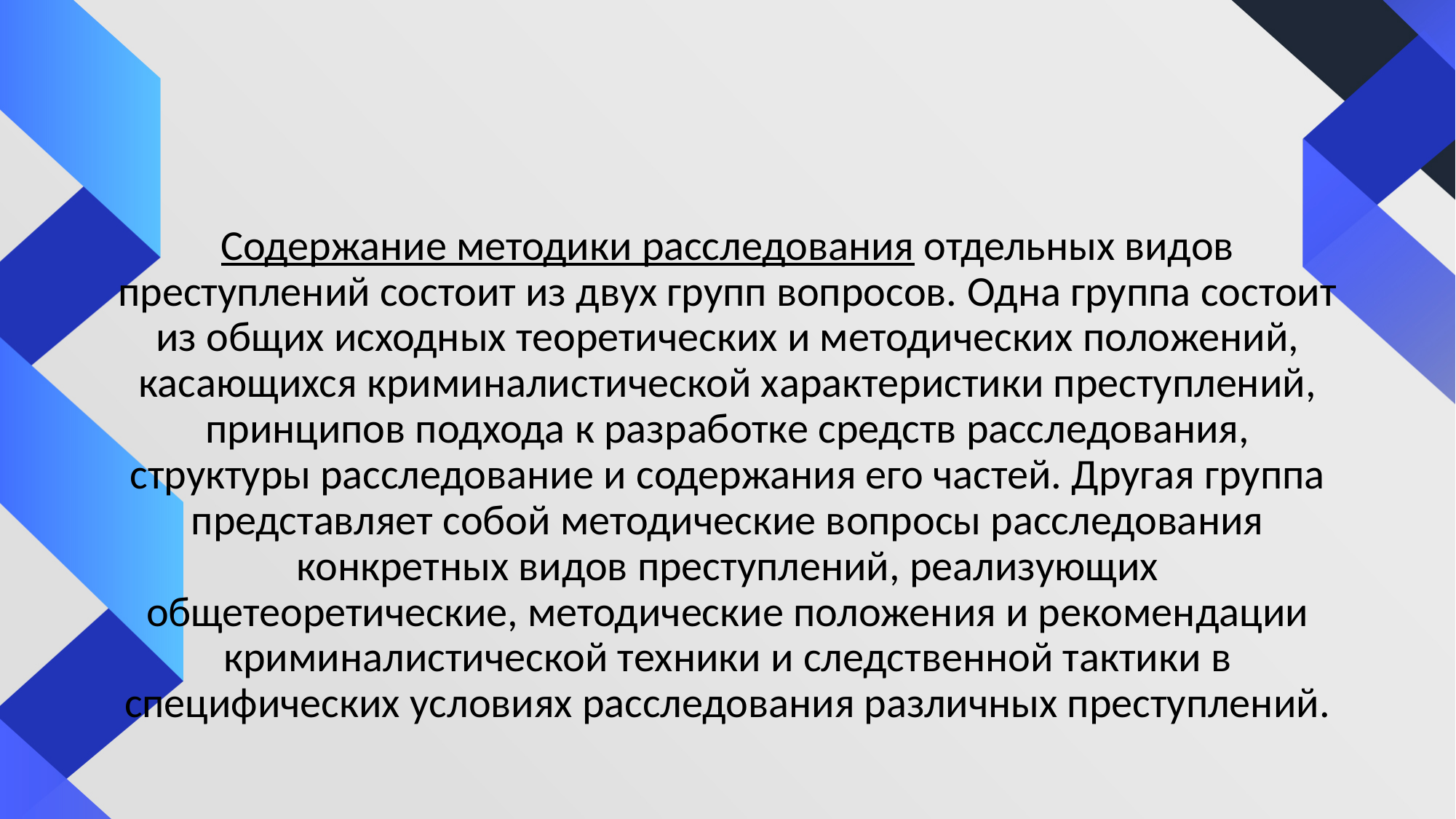

#
Содержание методики расследования отдельных видов преступлений состоит из двух групп вопросов. Одна группа состоит из общих исходных теоретических и методических положений, касающихся криминалистической характеристики преступлений, принципов подхода к разработке средств расследования, структуры расследование и содержания его частей. Другая группа представляет собой методические вопросы расследования конкретных видов преступлений, реализующих общетеоретические, методические положения и рекомендации криминалистической техники и следственной тактики в специфических условиях расследования различных преступлений.